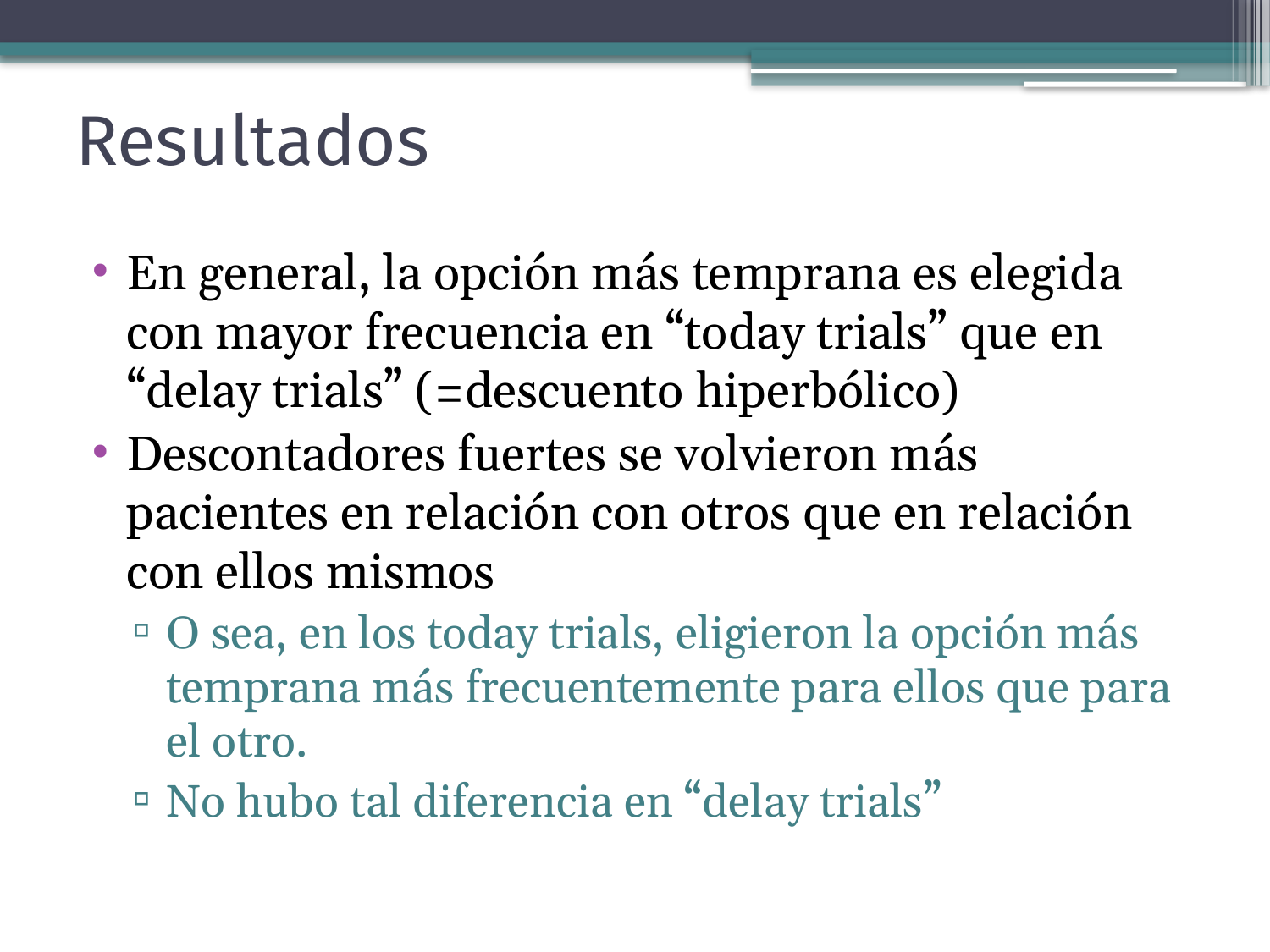

# Resultados
En general, la opción más temprana es elegida con mayor frecuencia en “today trials” que en “delay trials” (=descuento hiperbólico)
Descontadores fuertes se volvieron más pacientes en relación con otros que en relación con ellos mismos
O sea, en los today trials, eligieron la opción más temprana más frecuentemente para ellos que para el otro.
No hubo tal diferencia en “delay trials”